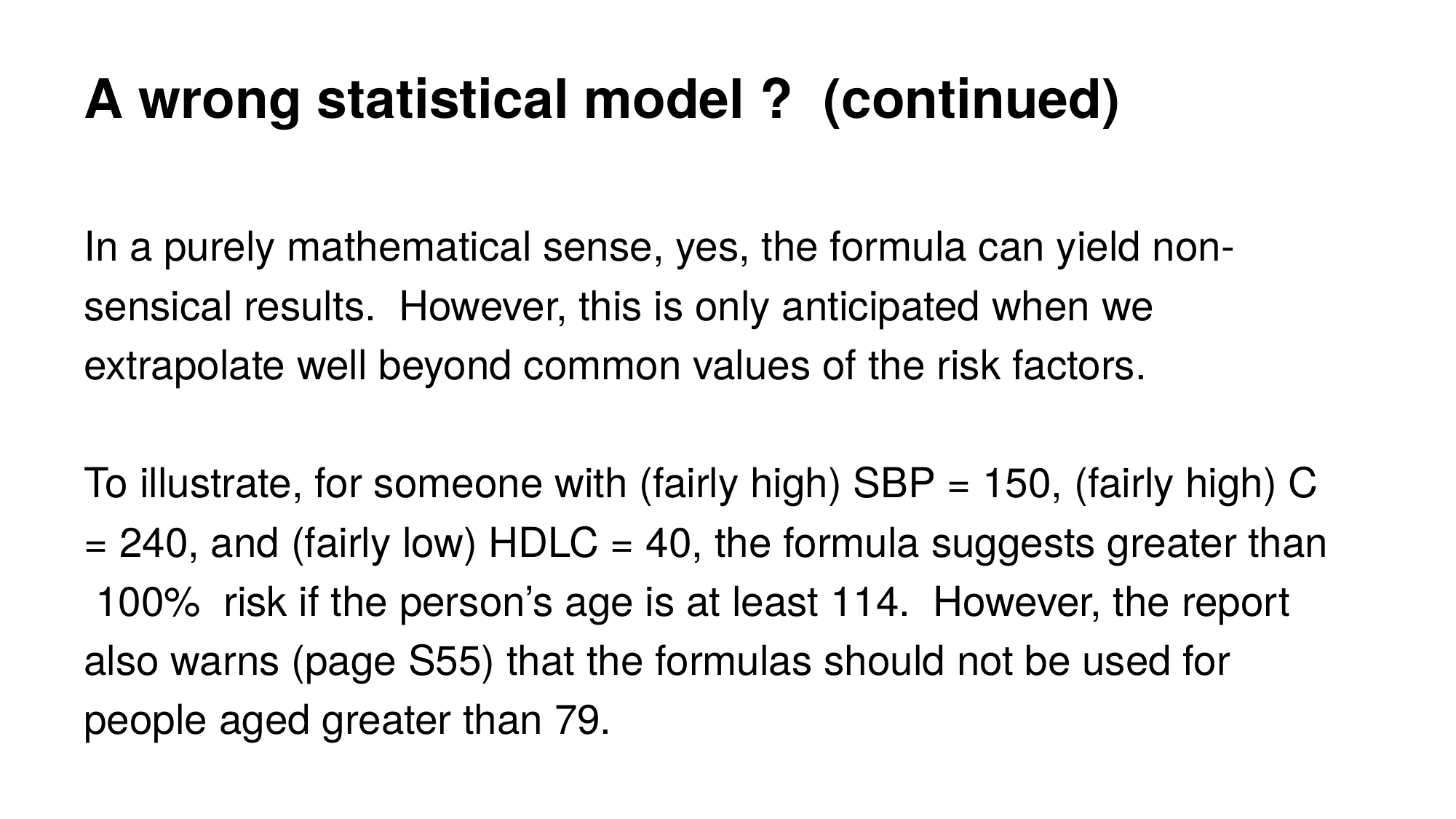

# A wrong statistical model ?  (continued)
In a purely mathematical sense, yes, the formula can yield non-sensical results.  However, this is only anticipated when we extrapolate well beyond common values of the risk factors.

To illustrate, for someone with (fairly high) SBP = 150, (fairly high) C = 240, and (fairly low) HDLC = 40, the formula suggests greater than  100%  risk if the person’s age is at least 114.  However, the report also warns (page S55) that the formulas should not be used for people aged greater than 79.